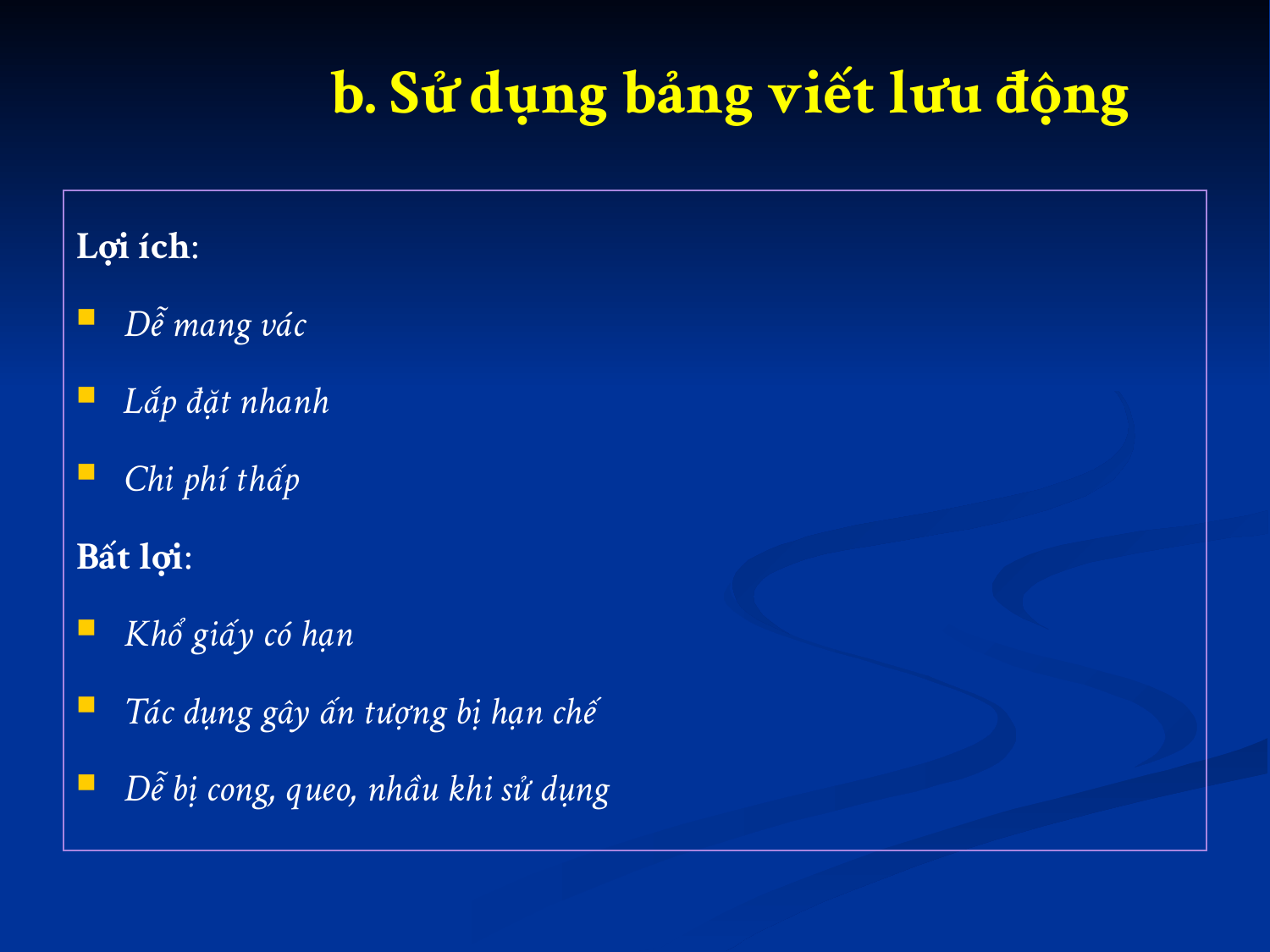

# b. Sử dụng bảng viết lưu động
Lợi ích:
Dễ mang vác
Lắp đặt nhanh
Chi phí thấp
Bất lợi:
Khổ giấy có hạn
Tác dụng gây ấn tượng bị hạn chế
Dễ bị cong, queo, nhầu khi sử dụng